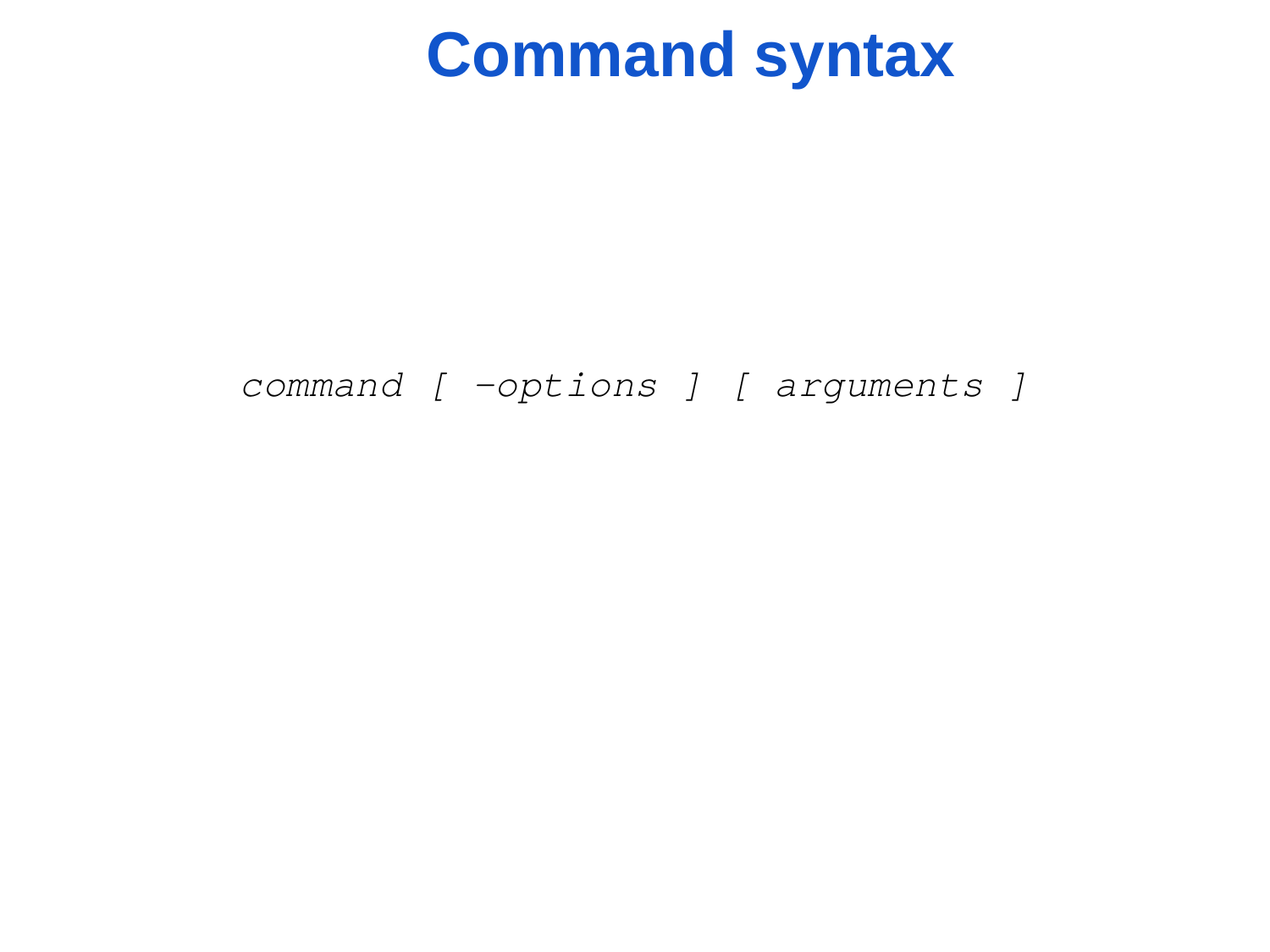

Command syntax
command [ -options ] [ arguments ]